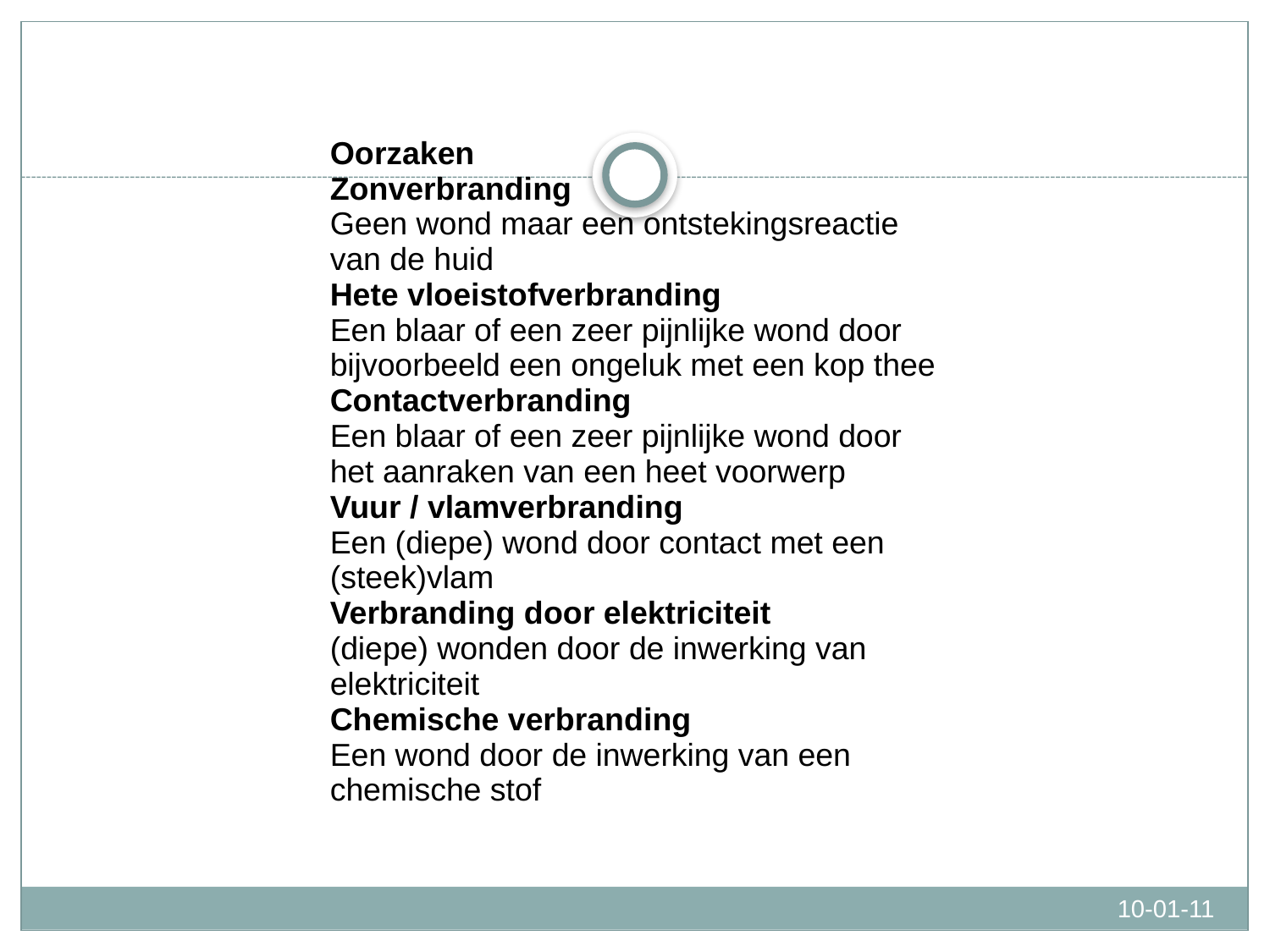

#
Oorzaken
Zonverbranding
Geen wond maar een ontstekingsreactie van de huid
Hete vloeistofverbranding
Een blaar of een zeer pijnlijke wond door bijvoorbeeld een ongeluk met een kop thee
Contactverbranding
Een blaar of een zeer pijnlijke wond door het aanraken van een heet voorwerp
Vuur / vlamverbranding
Een (diepe) wond door contact met een (steek)vlam
Verbranding door elektriciteit
(diepe) wonden door de inwerking van elektriciteit
Chemische verbranding
Een wond door de inwerking van een chemische stof
10-01-11